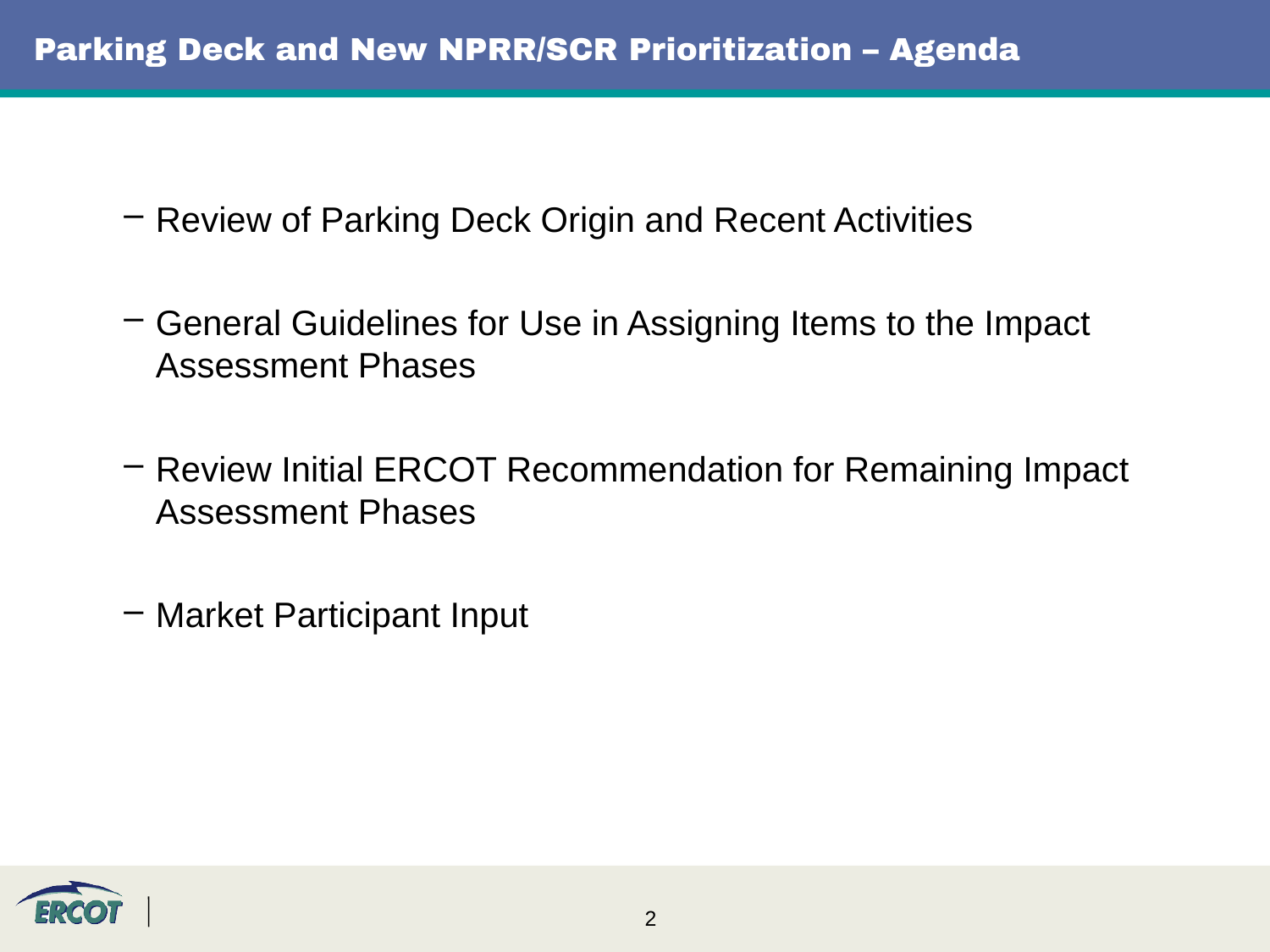

# Parking Deck and New NPRR/SCR Prioritization – Agenda
Review of Parking Deck Origin and Recent Activities

General Guidelines for Use in Assigning Items to the Impact Assessment Phases

Review Initial ERCOT Recommendation for Remaining Impact Assessment Phases

Market Participant Input